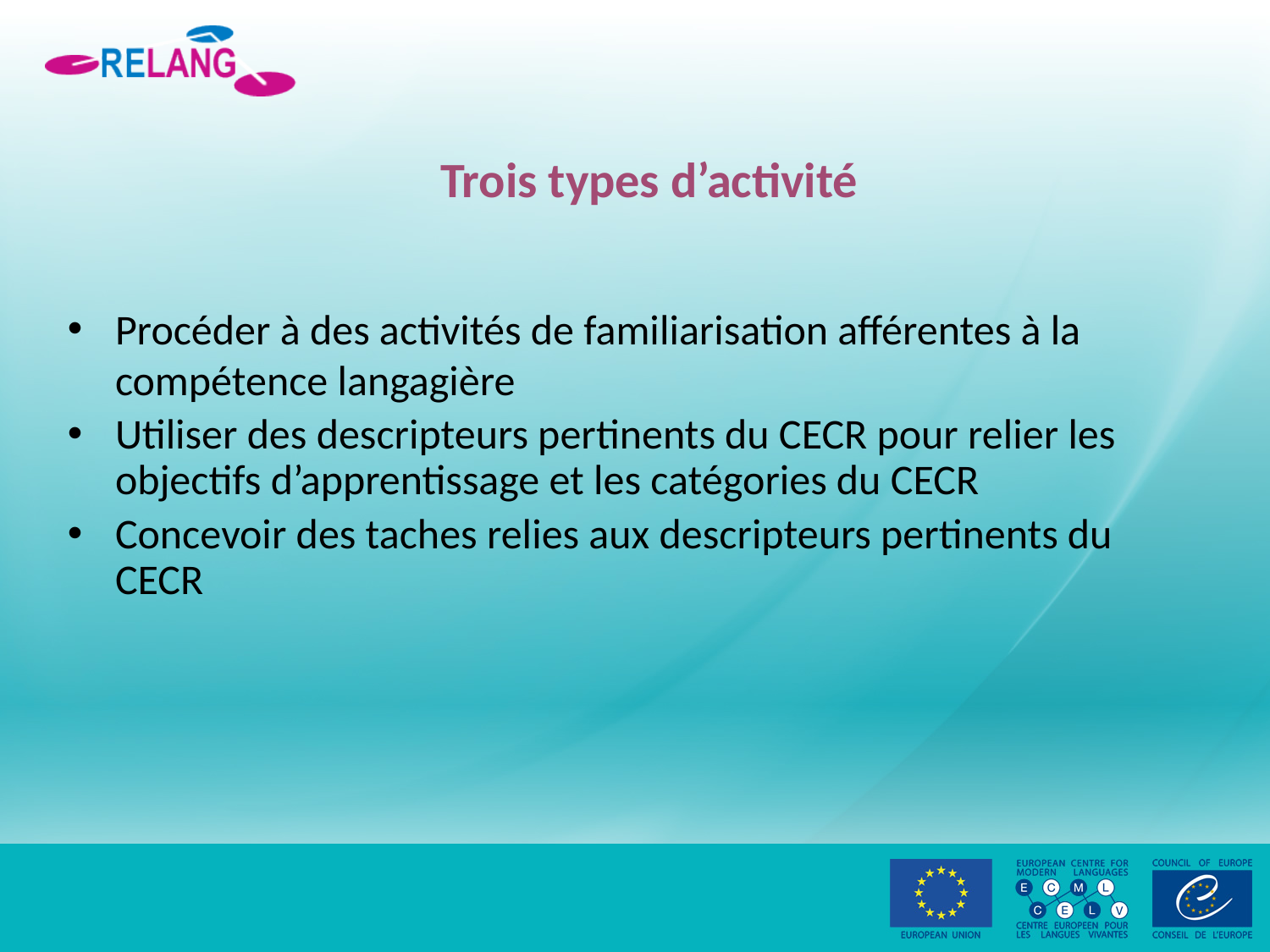

# Trois types d’activité
Procéder à des activités de familiarisation afférentes à la compétence langagière
Utiliser des descripteurs pertinents du CECR pour relier les objectifs d’apprentissage et les catégories du CECR
Concevoir des taches relies aux descripteurs pertinents du CECR